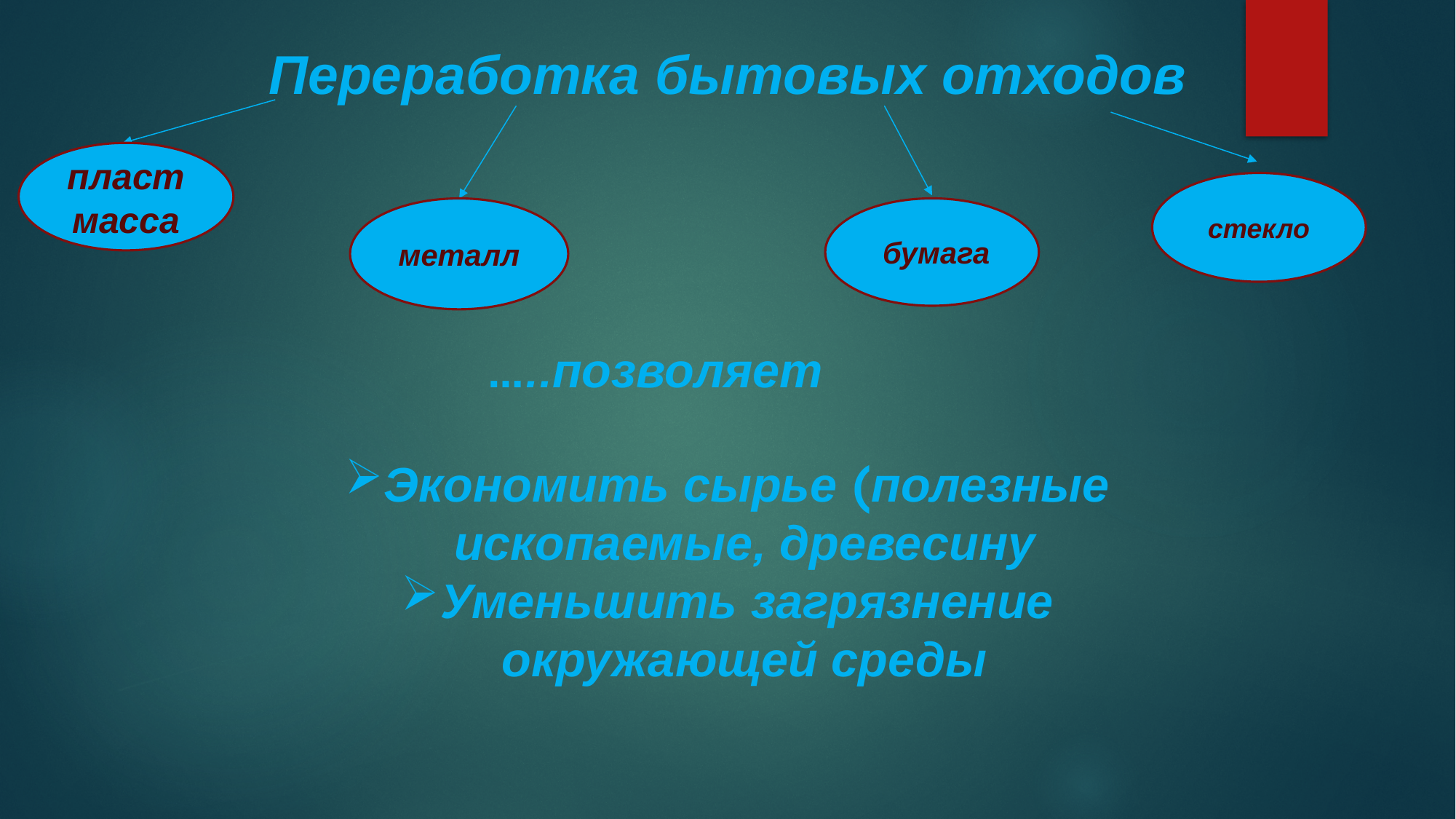

# Переработка бытовых отходов
пластмасса
стекло
металл
 бумага
…..позволяет
Экономить сырье (полезные ископаемые, древесину
Уменьшить загрязнение окружающей среды